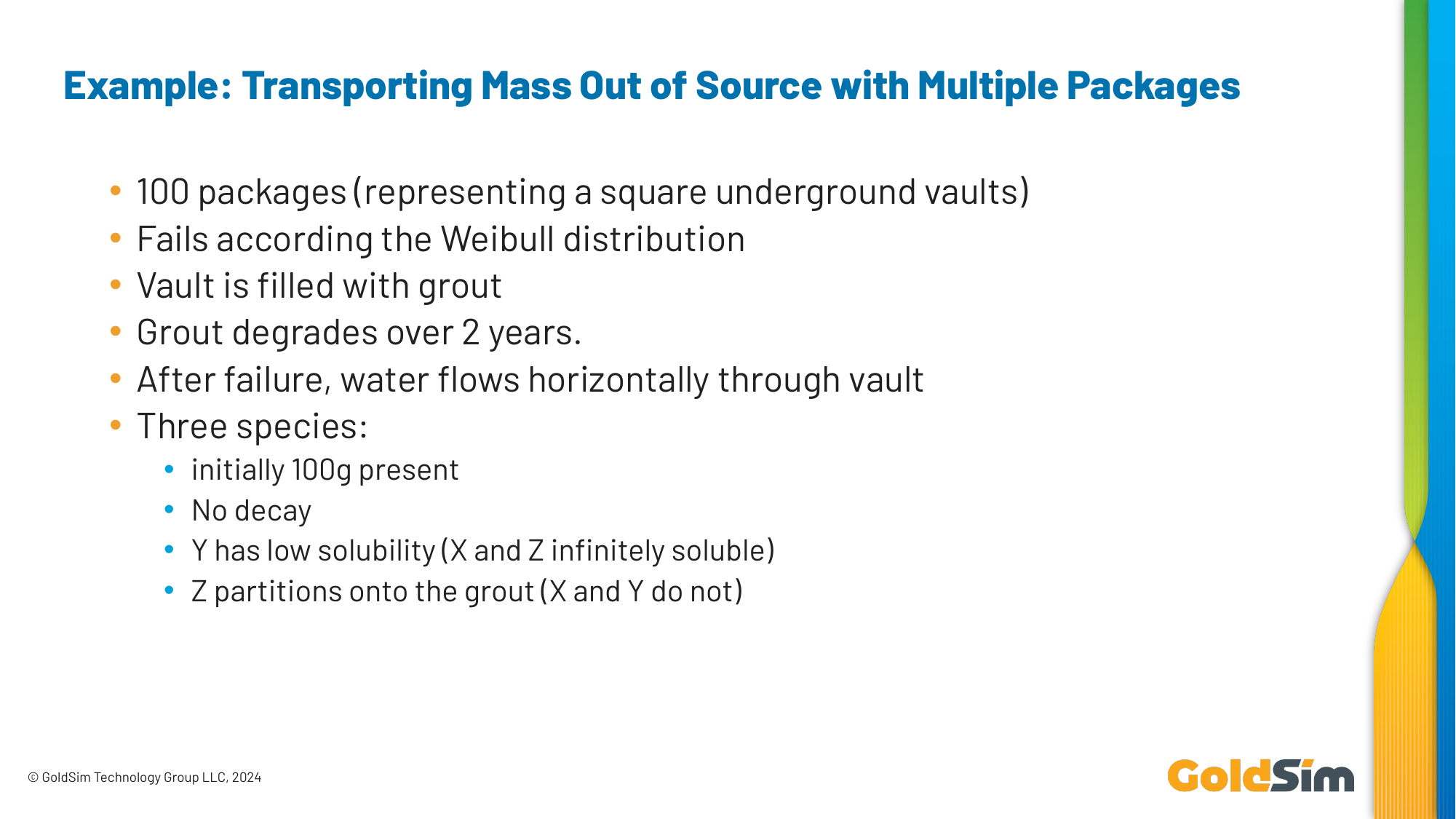

# Example: Transporting Mass Out of Source with Multiple Packages
100 packages (representing a square underground vaults)
Fails according the Weibull distribution
Vault is filled with grout
Grout degrades over 2 years.
After failure, water flows horizontally through vault
Three species:
initially 100g present
No decay
Y has low solubility (X and Z infinitely soluble)
Z partitions onto the grout (X and Y do not)

© GoldSim Technology Group LLC, 2024